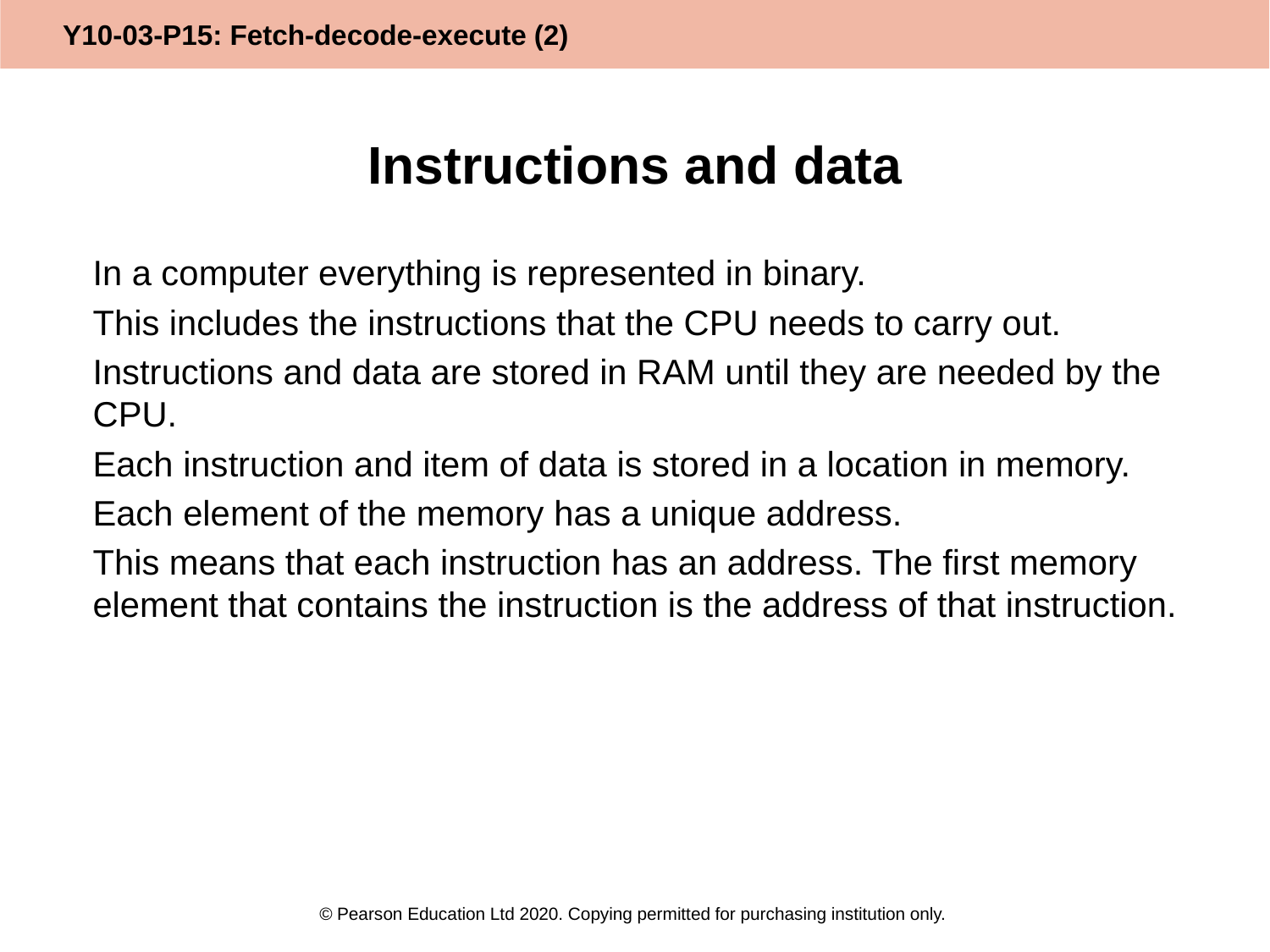

# Instructions and data
In a computer everything is represented in binary.
This includes the instructions that the CPU needs to carry out.
Instructions and data are stored in RAM until they are needed by the CPU.
Each instruction and item of data is stored in a location in memory.
Each element of the memory has a unique address.
This means that each instruction has an address. The first memory element that contains the instruction is the address of that instruction.

© Pearson Education Ltd 2020. Copying permitted for purchasing institution only.